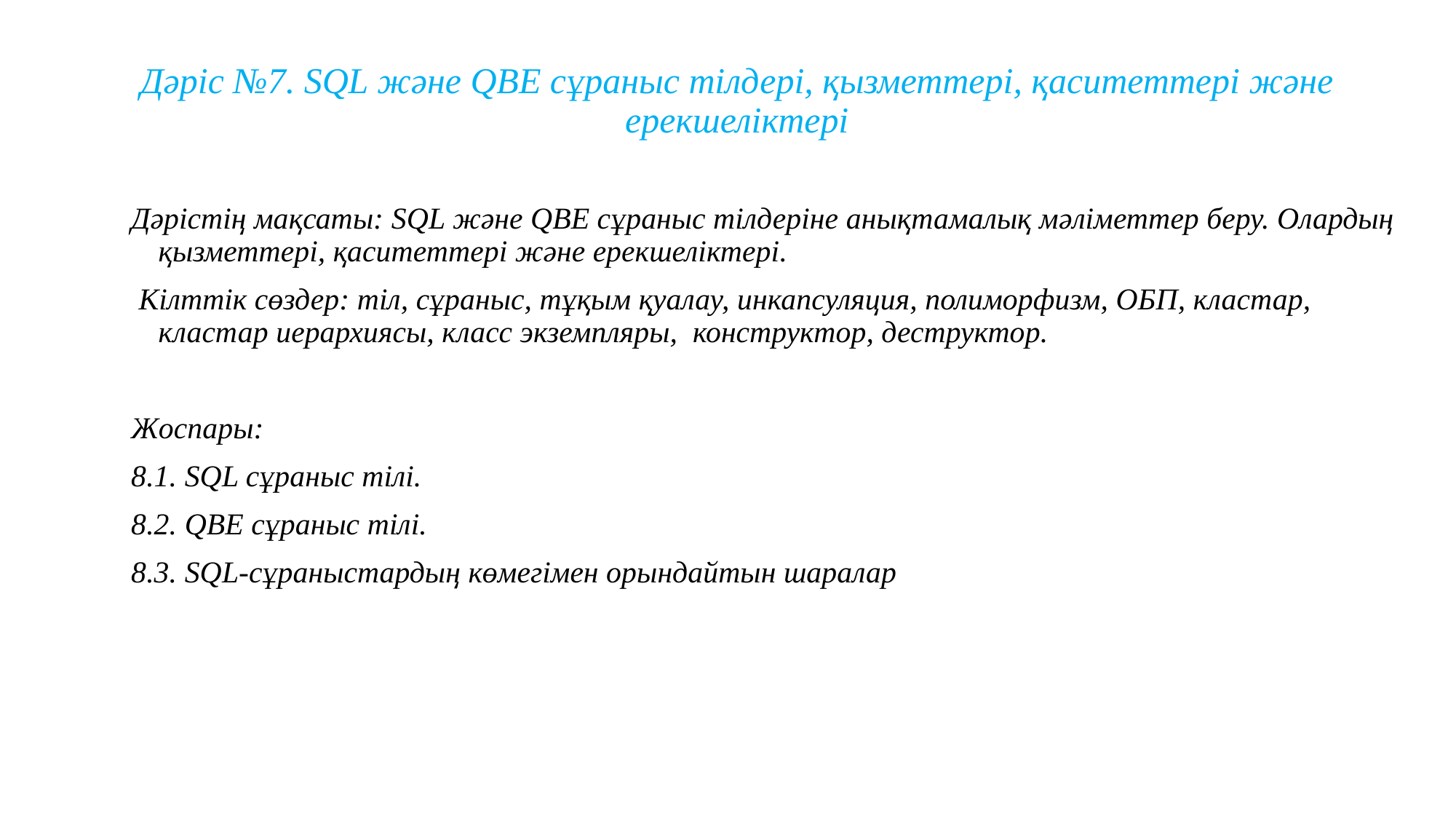

Дәріс №7. SQL және QBE сұраныс тілдері, қызметтері, қаситеттері және ерекшеліктері
Дәрістің мақсаты: SQL және QBE сұраныс тілдеріне анықтамалық мәліметтер беру. Олардың қызметтері, қаситеттері және ерекшеліктері.
 Кілттік сөздер: тіл, сұраныс, тұқым қуалау, инкапсуляция, полиморфизм, ОБП, кластар, кластар иерархиясы, класс экземпляры,  конструктор, деструктор.

Жоспары:
8.1. SQL сұраныс тілі.
8.2. QBE сұраныс тілі.
8.3. SQL-сұраныстардың көмегімен орындайтын шаралар